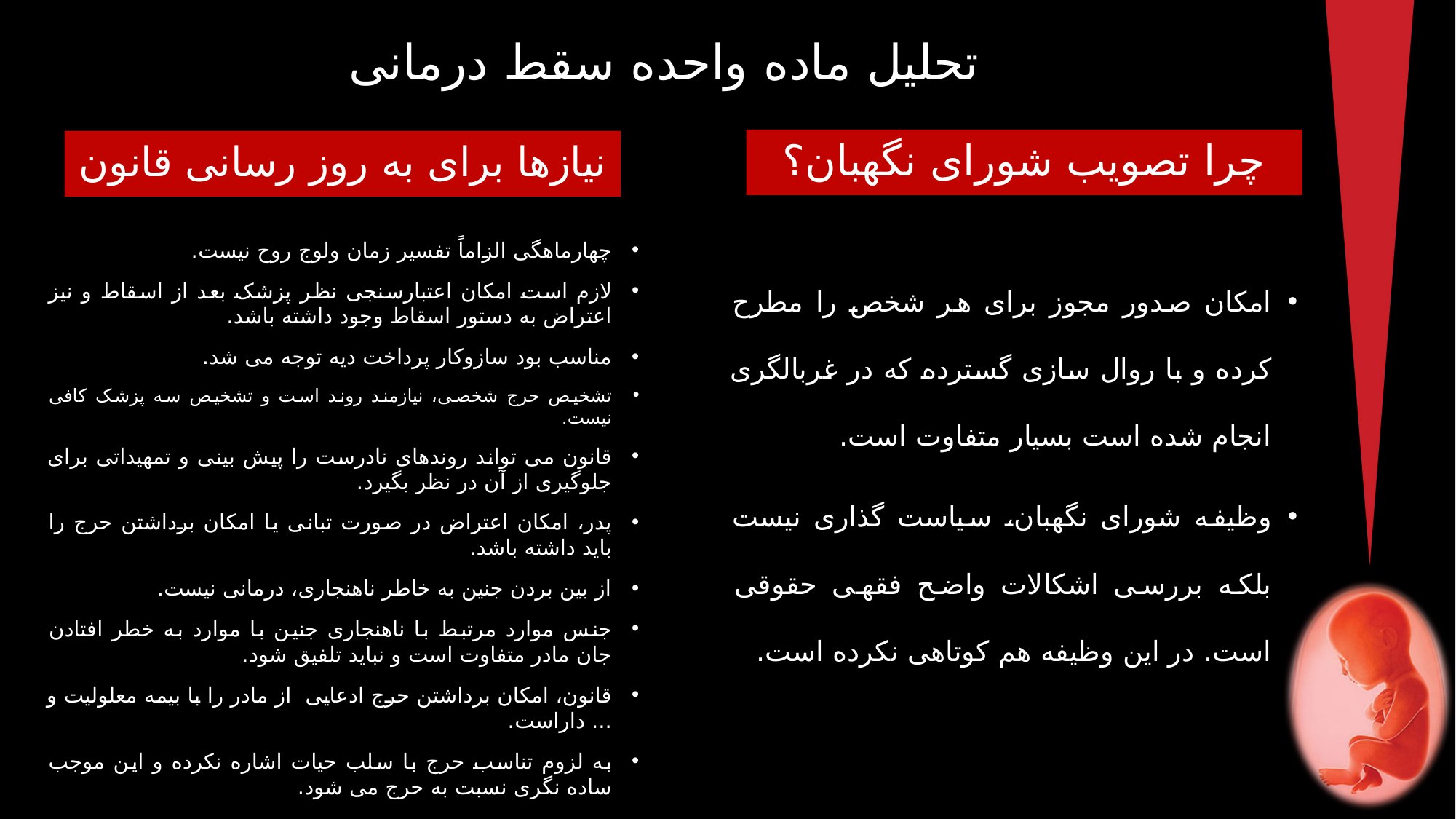

# تحلیل ماده واحده سقط درمانی
چرا تصویب شورای نگهبان؟
نیازها برای به روز رسانی قانون
چهارماهگی الزاماً تفسیر زمان ولوج روح نیست.
لازم است امکان اعتبارسنجی نظر پزشک بعد از اسقاط و نیز اعتراض به دستور اسقاط وجود داشته باشد.
مناسب بود سازوکار پرداخت دیه توجه می شد.
تشخیص حرج شخصی، نیازمند روند است و تشخیص سه پزشک کافی نیست.
قانون می تواند روندهای نادرست را پیش بینی و تمهیداتی برای جلوگیری از آن در نظر بگیرد.
پدر، امکان اعتراض در صورت تبانی یا امکان برداشتن حرج را باید داشته باشد.
از بین بردن جنین به خاطر ناهنجاری، درمانی نیست.
جنس موارد مرتبط با ناهنجاری جنین با موارد به خطر افتادن جان مادر متفاوت است و نباید تلفیق شود.
قانون، امکان برداشتن حرج ادعایی  از مادر را با بیمه معلولیت و ... داراست.
به لزوم تناسب حرج با سلب حیات اشاره نکرده و این موجب ساده نگری نسبت به حرج می شود.
امکان صدور مجوز برای هر شخص را مطرح کرده و با روال سازی گسترده که در غربالگری انجام شده است بسیار متفاوت است.
وظیفه شورای نگهبان، سیاست گذاری نیست بلکه بررسی اشکالات واضح فقهی حقوقی است. در این وظیفه هم کوتاهی نکرده است.